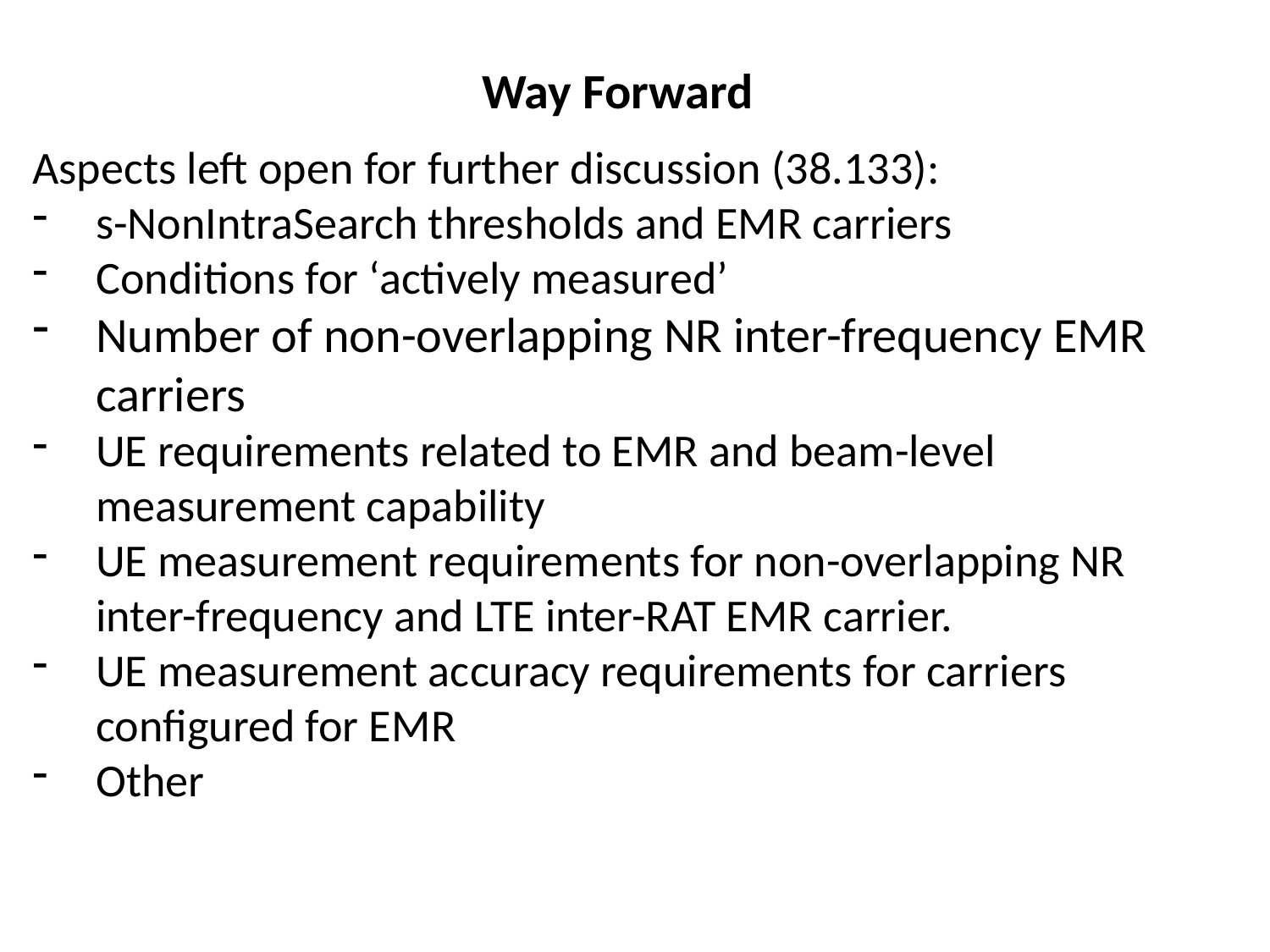

# Way Forward
Aspects left open for further discussion (38.133):
s-NonIntraSearch thresholds and EMR carriers
Conditions for ‘actively measured’
Number of non-overlapping NR inter-frequency EMR carriers
UE requirements related to EMR and beam-level measurement capability
UE measurement requirements for non-overlapping NR inter-frequency and LTE inter-RAT EMR carrier.
UE measurement accuracy requirements for carriers configured for EMR
Other